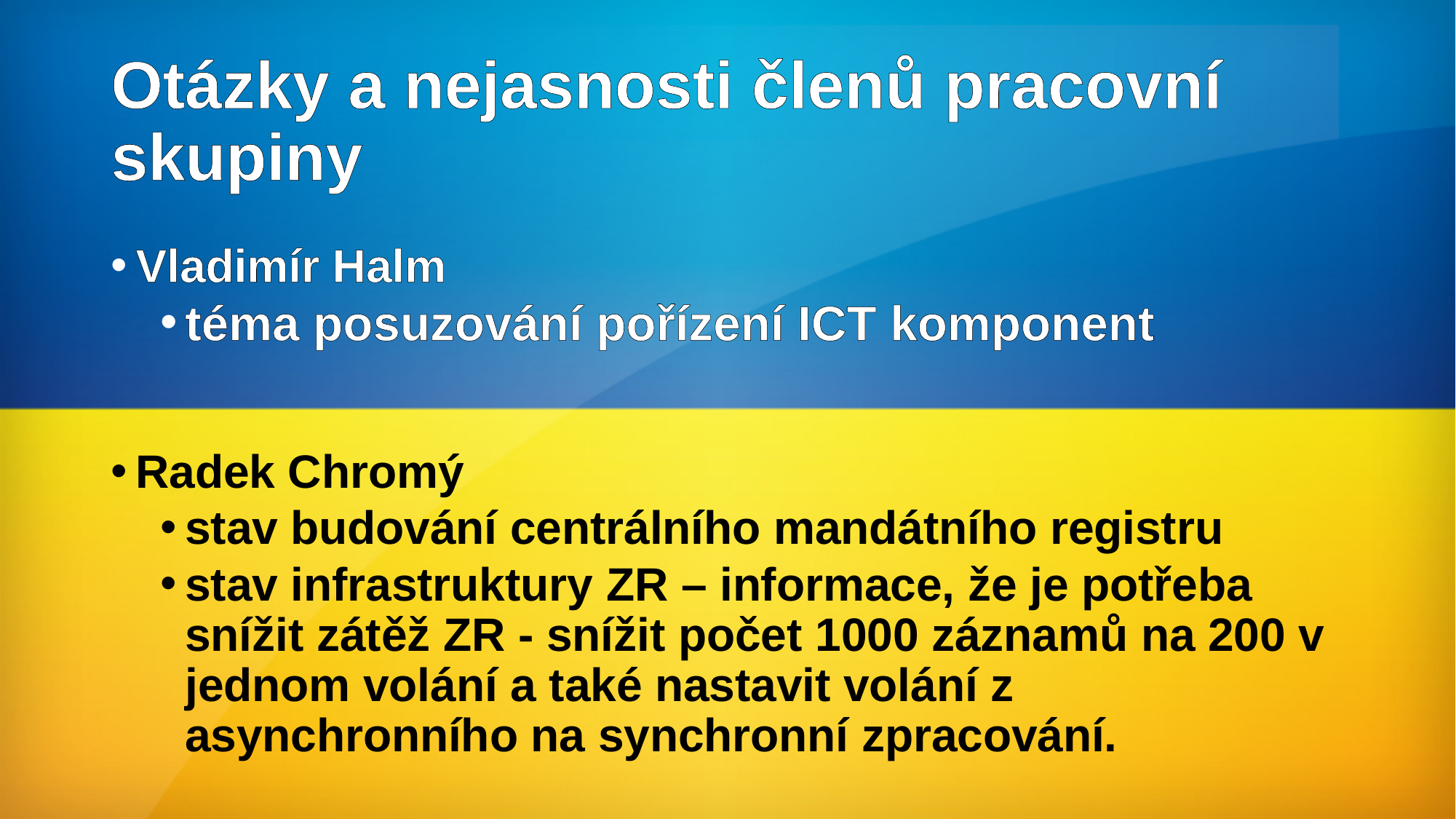

# Otázky a nejasnosti členů pracovní skupiny
Vladimír Halm
téma posuzování pořízení ICT komponent

Radek Chromý
stav budování centrálního mandátního registru
stav infrastruktury ZR – informace, že je potřeba snížit zátěž ZR - snížit počet 1000 záznamů na 200 v jednom volání a také nastavit volání z asynchronního na synchronní zpracování.